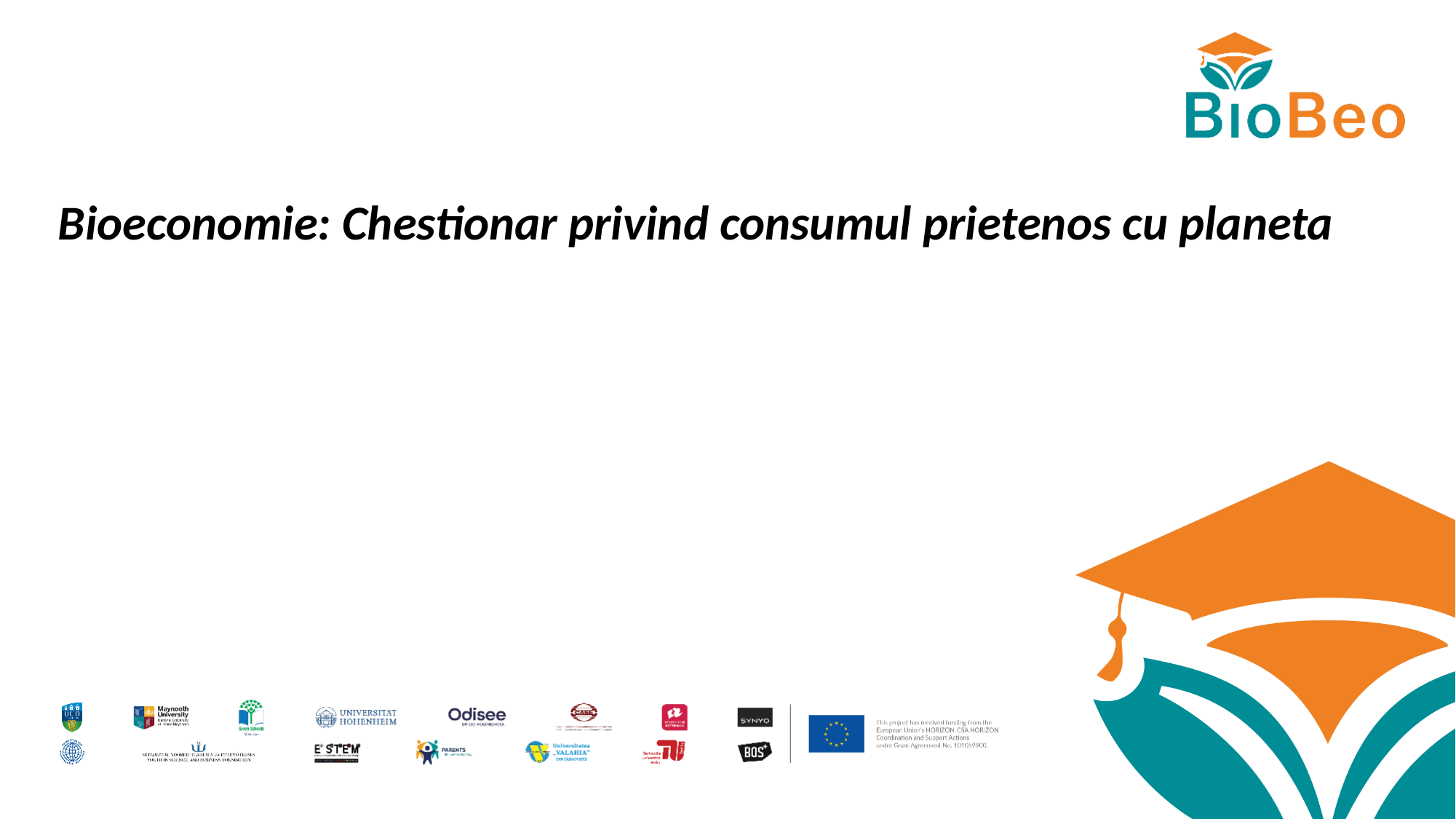

# Bioeconomie: Chestionar privind consumul prietenos cu planeta